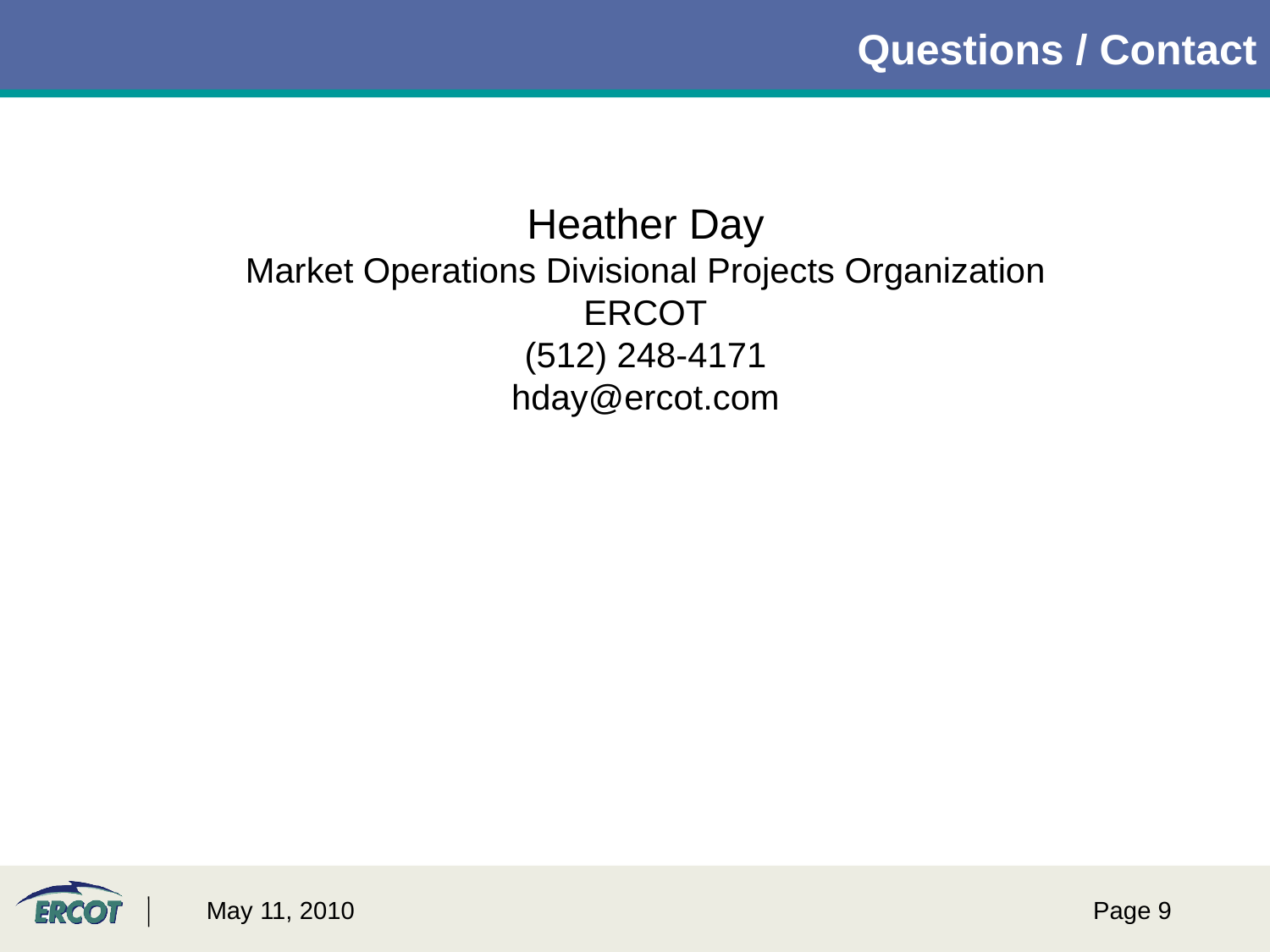

# Questions / Contact
Heather Day
Market Operations Divisional Projects Organization
ERCOT
(512) 248-4171
hday@ercot.com